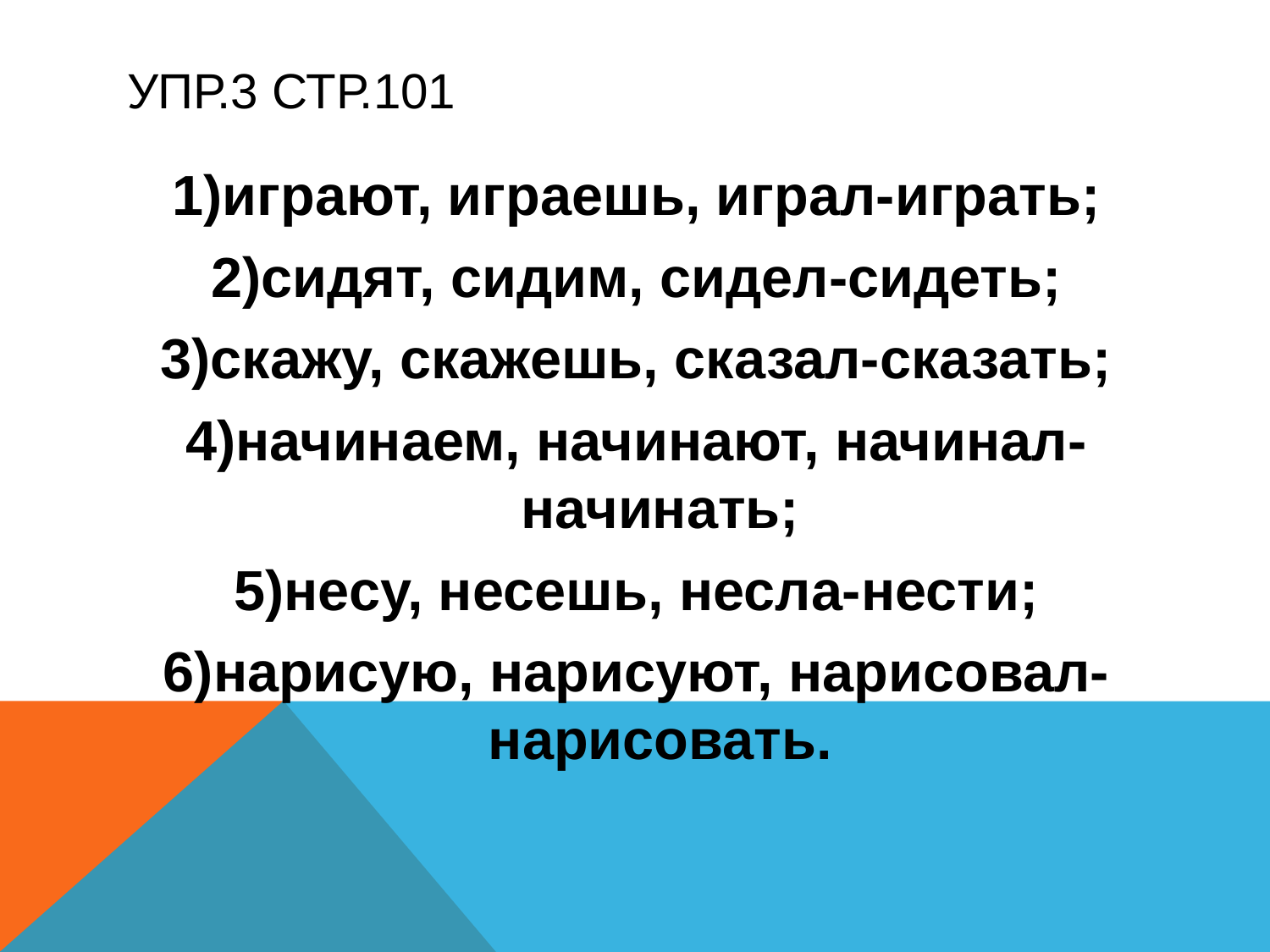

# Упр.3 стр.101
1)играют, играешь, играл-играть;
2)сидят, сидим, сидел-сидеть;
3)скажу, скажешь, сказал-сказать;
4)начинаем, начинают, начинал- начинать;
5)несу, несешь, несла-нести;
6)нарисую, нарисуют, нарисовал-нарисовать.